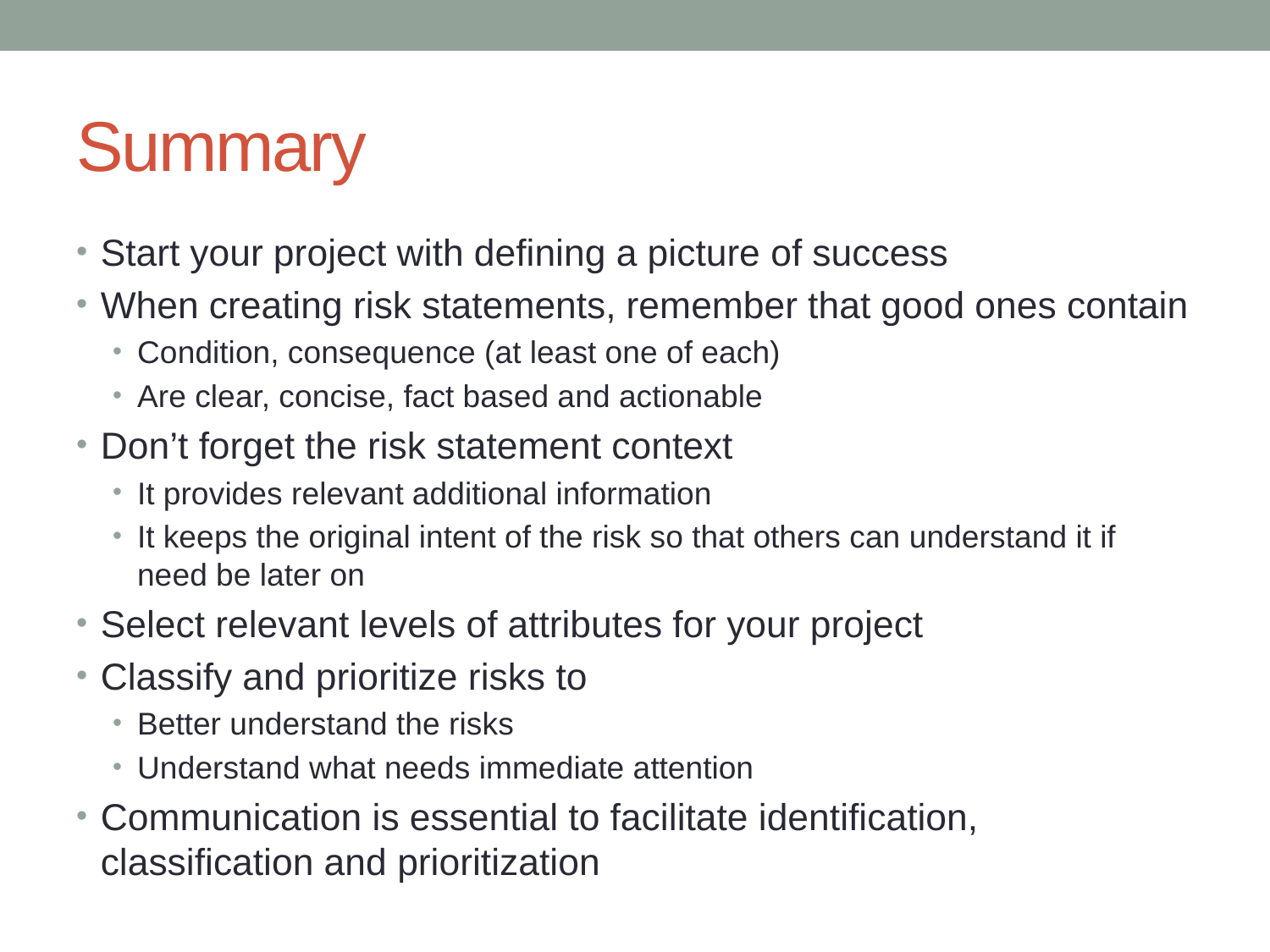

# Summary
Start your project with defining a picture of success
When creating risk statements, remember that good ones contain
Condition, consequence (at least one of each)
Are clear, concise, fact based and actionable
Don’t forget the risk statement context
It provides relevant additional information
It keeps the original intent of the risk so that others can understand it if need be later on
Select relevant levels of attributes for your project
Classify and prioritize risks to
Better understand the risks
Understand what needs immediate attention
Communication is essential to facilitate identification, classification and prioritization